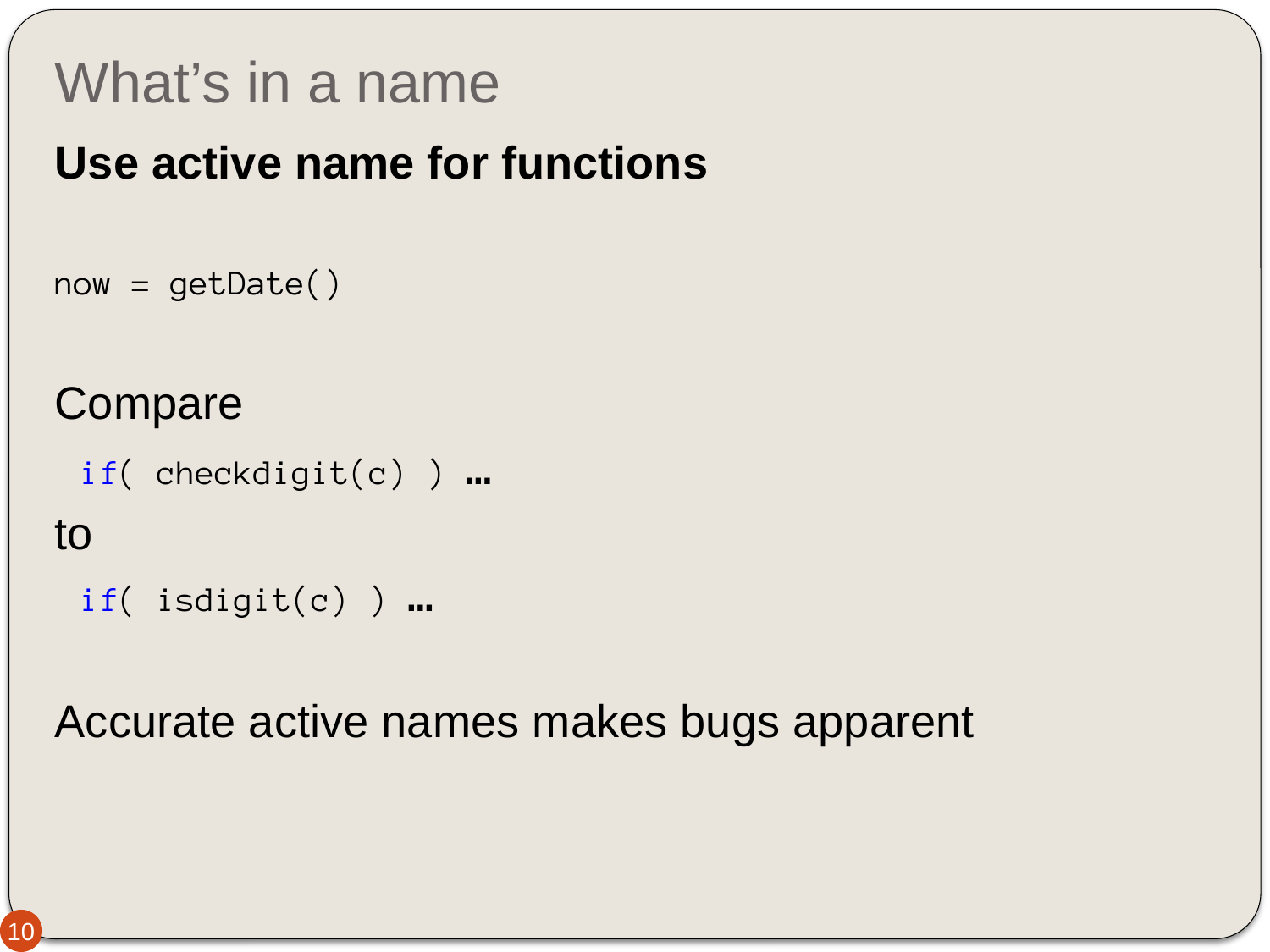

# What’s in a name
Use active name for functions

now = getDate()

Compare
  if( checkdigit(c) ) …
to
 if( isdigit(c) ) …

Accurate active names makes bugs apparent
10
10